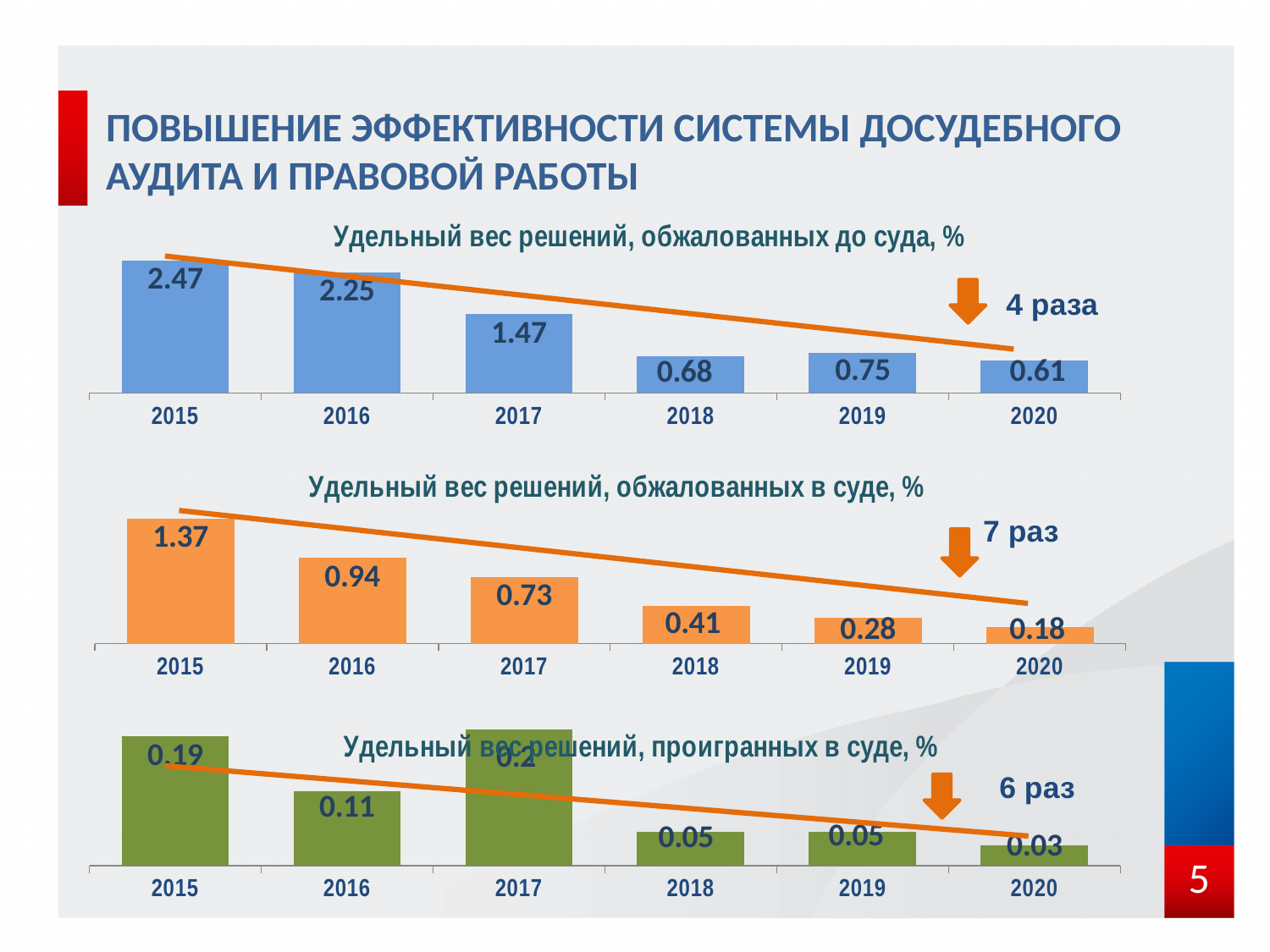

# ПОВЫШЕНИЕ ЭФФЕКТИВНОСТИ СИСТЕМЫ ДОСУДЕБНОГО АУДИТА И ПРАВОВОЙ РАБОТЫ

### Chart: Удельный вес решений, обжалованных до суда, %

| Category | Удельный вес решений, обжалованных до суда, % |
|---|---|
| 2015 | 2.47 |
| 2016 | 2.25 |
| 2017 | 1.47 |
| 2018 | 0.68 |
| 2019 | 0.75 |
| 2020 | 0.61 |

### Chart: Удельный вес решений, обжалованных в суде, %

| Category | Удельный вес решений, обжалованных в суде, % |
|---|---|
| 2015 | 1.37 |
| 2016 | 0.94 |
| 2017 | 0.73 |
| 2018 | 0.41 |
| 2019 | 0.28 |
| 2020 | 0.18 |

### Chart: Удельный вес решений, проигранных в суде, %

| Category | Удельный вес решений, проигранных в суде, % |
|---|---|
| 2015 | 0.19 |
| 2016 | 0.11 |
| 2017 | 0.2 |
| 2018 | 0.05 |
| 2019 | 0.05 |
| 2020 | 0.03 |
5